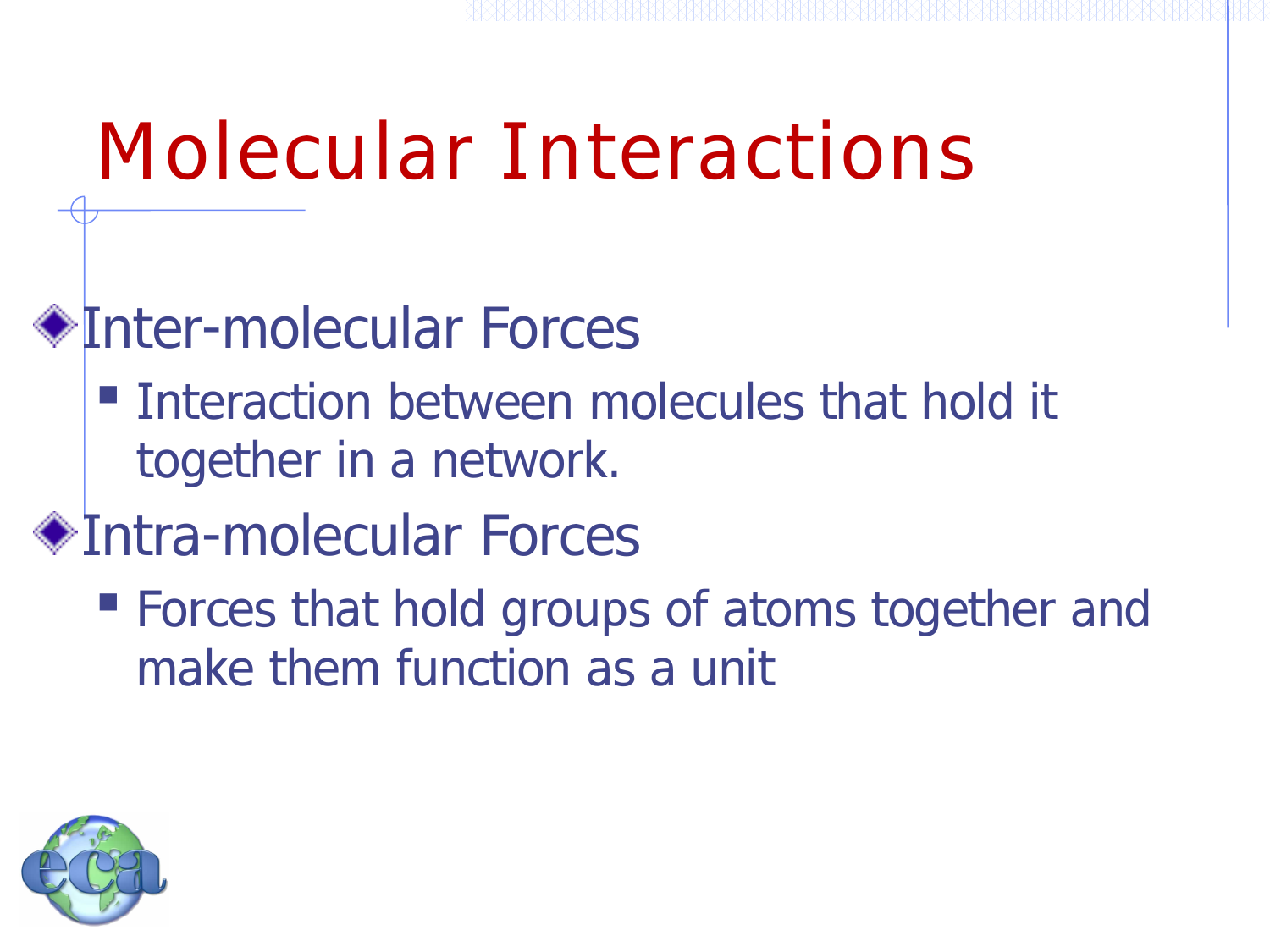

# Molecular Interactions
Inter-molecular Forces
Interaction between molecules that hold it together in a network.
Intra-molecular Forces
Forces that hold groups of atoms together and make them function as a unit